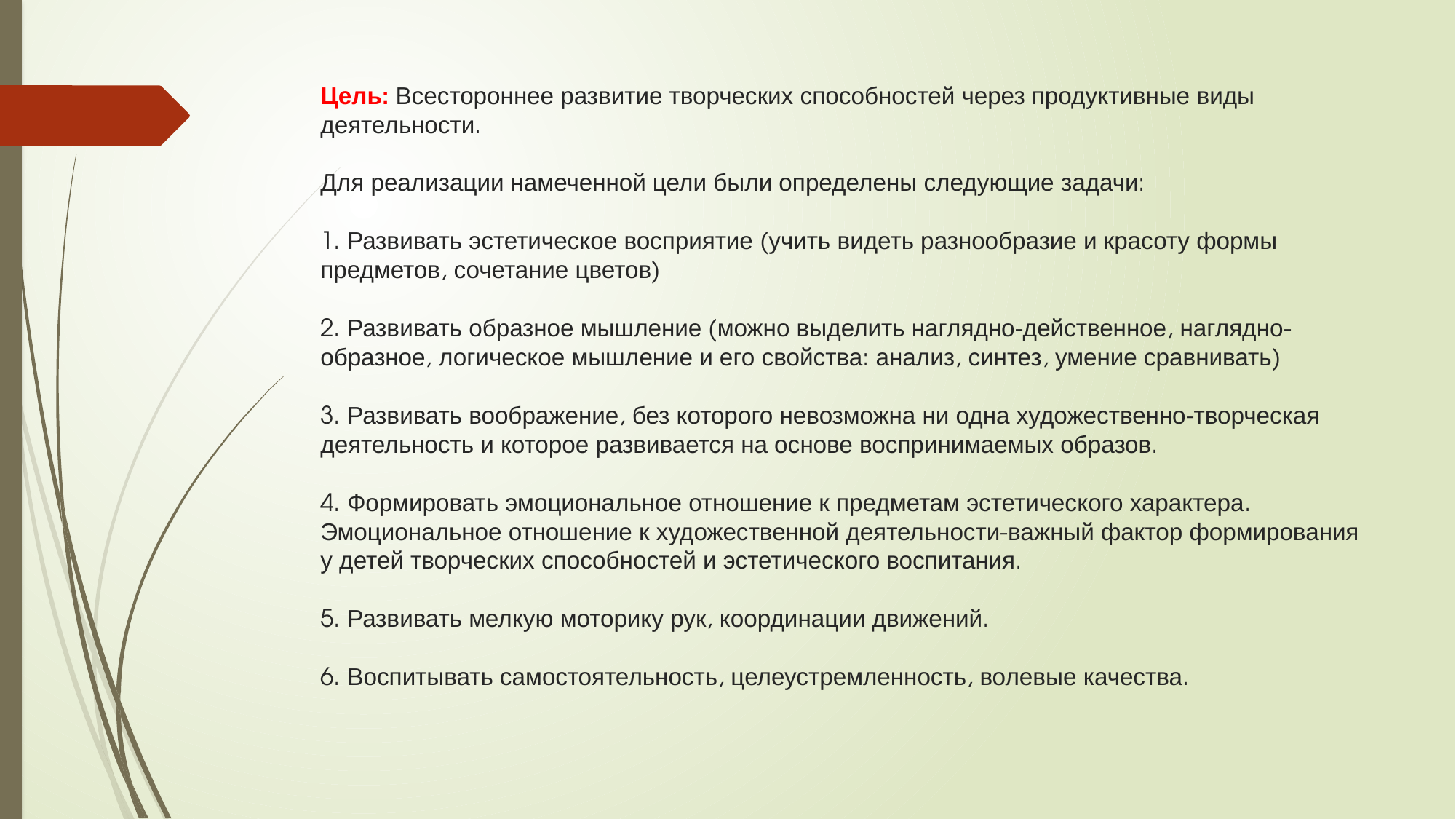

# Цель: Всестороннее развитие творческих способностей через продуктивные виды деятельности. Для реализации намеченной цели были определены следующие задачи: 1. Развивать эстетическое восприятие (учить видеть разнообразие и красоту формы предметов, сочетание цветов) 2. Развивать образное мышление (можно выделить наглядно-действенное, наглядно-образное, логическое мышление и его свойства: анализ, синтез, умение сравнивать) 3. Развивать воображение, без которого невозможна ни одна художественно-творческая деятельность и которое развивается на основе воспринимаемых образов. 4. Формировать эмоциональное отношение к предметам эстетического характера. Эмоциональное отношение к художественной деятельности-важный фактор формирования у детей творческих способностей и эстетического воспитания. 5. Развивать мелкую моторику рук, координации движений. 6. Воспитывать самостоятельность, целеустремленность, волевые качества.